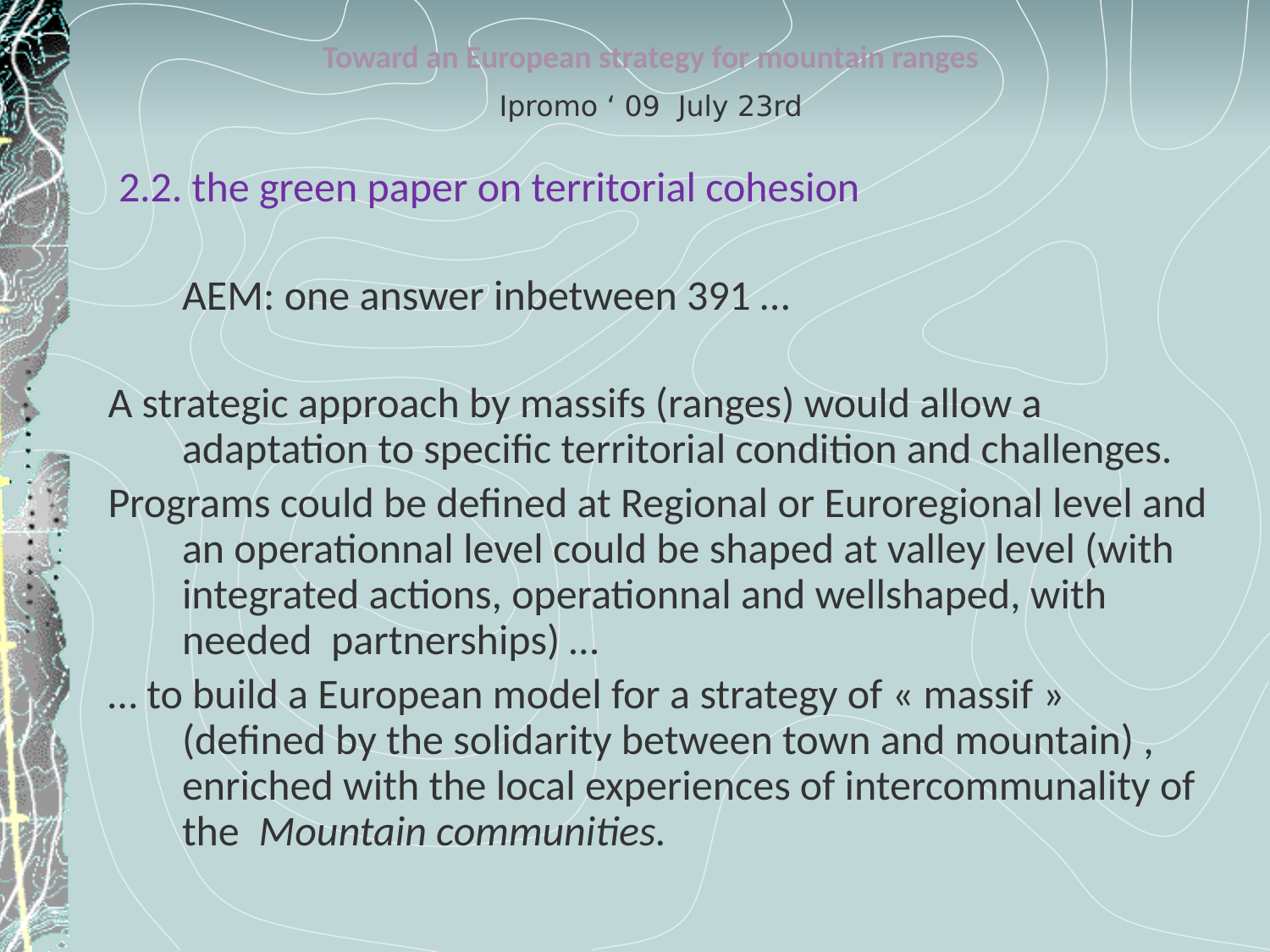

Toward an European strategy for mountain ranges
Ipromo ‘ 09  July 23rd
 2.2. the green paper on territorial cohesion

	AEM: one answer inbetween 391 …

A strategic approach by massifs (ranges) would allow a adaptation to specific territorial condition and challenges.
Programs could be defined at Regional or Euroregional level and an operationnal level could be shaped at valley level (with integrated actions, operationnal and wellshaped, with needed  partnerships) …
… to build a European model for a strategy of « massif » (defined by the solidarity between town and mountain) , enriched with the local experiences of intercommunality of the  Mountain communities.